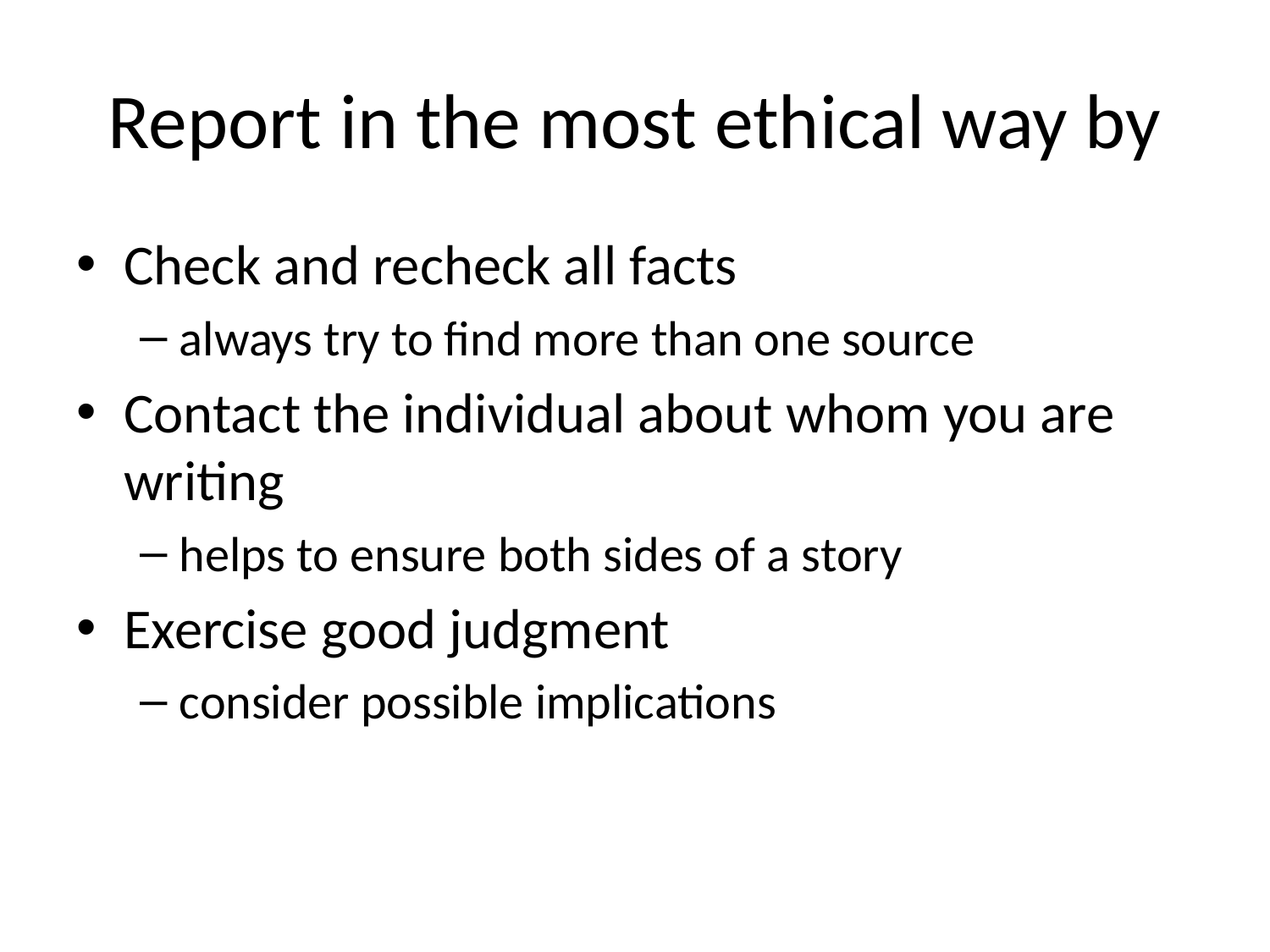

# Report in the most ethical way by
Check and recheck all facts
always try to find more than one source
Contact the individual about whom you are writing
helps to ensure both sides of a story
Exercise good judgment
consider possible implications